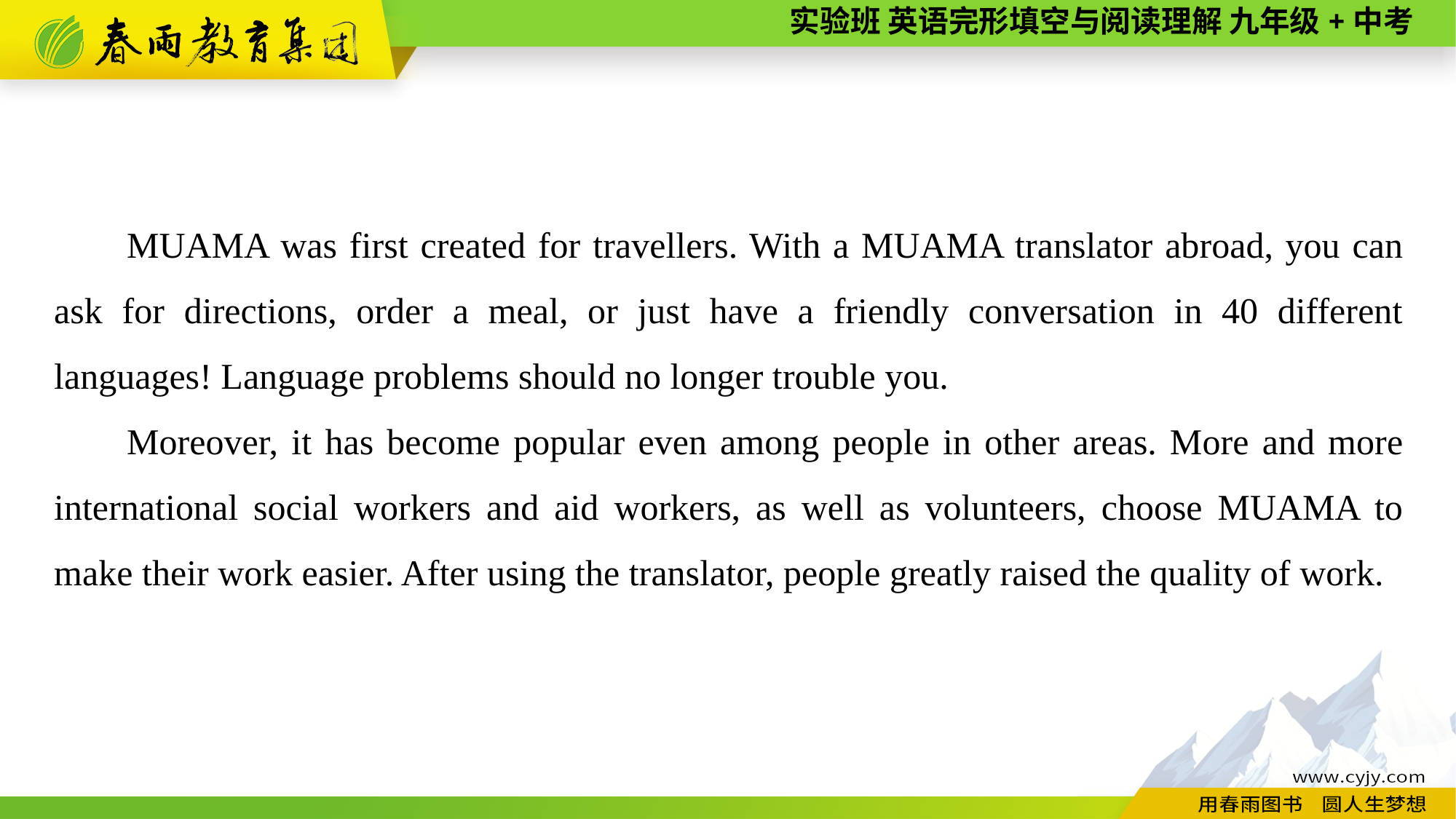

MUAMA was first created for travellers. With a MUAMA translator abroad, you can ask for directions, order a meal, or just have a friendly conversation in 40 different languages! Language problems should no longer trouble you.
Moreover, it has become popular even among people in other areas. More and more international social workers and aid workers, as well as volunteers, choose MUAMA to make their work easier. After using the translator, people greatly raised the quality of work.